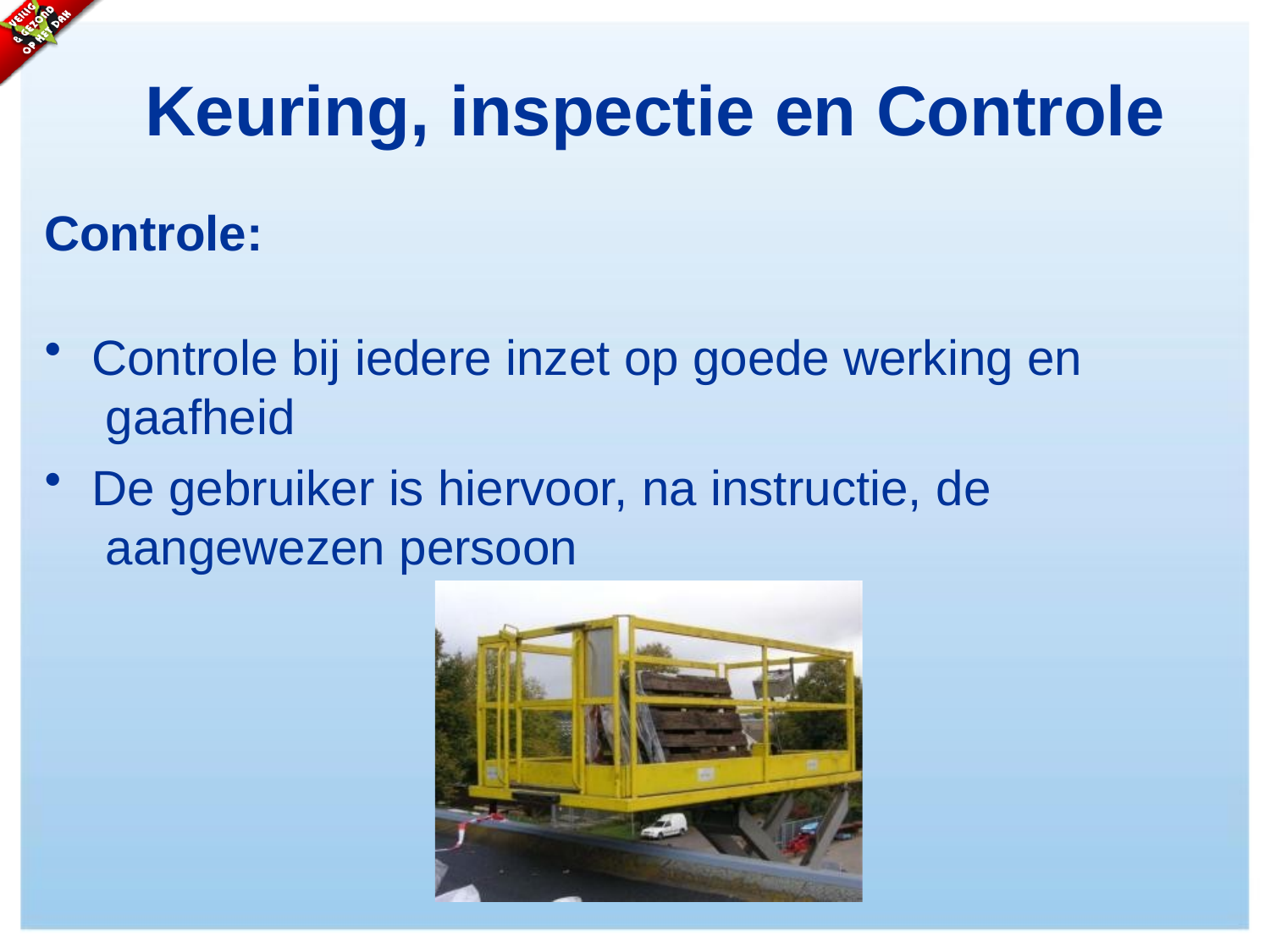

# Keuring, inspectie en Controle
Controle:

Controle bij iedere inzet op goede werking en  gaafheid
De gebruiker is hiervoor, na instructie, de  aangewezen persoon